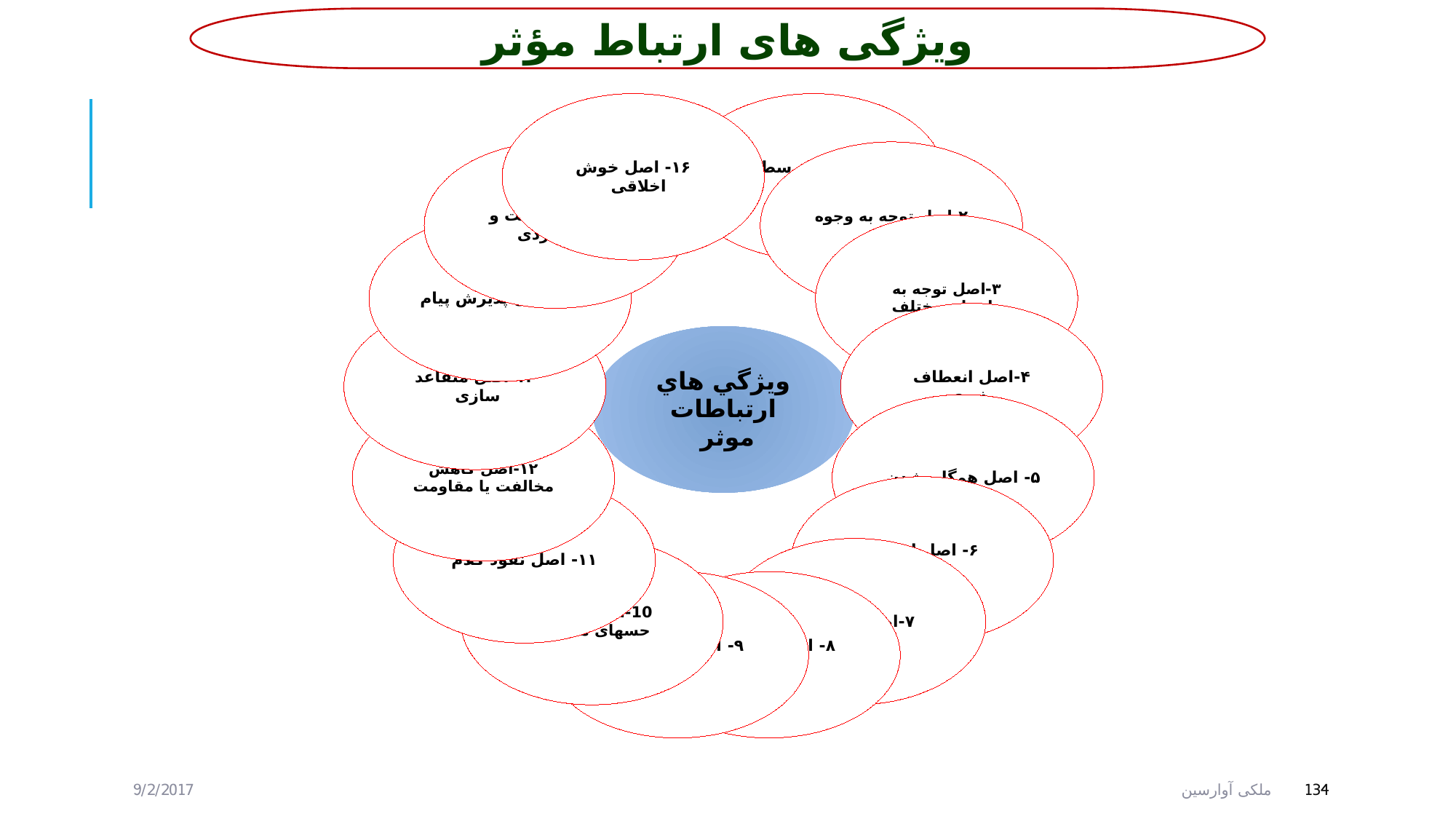

ویژگی های ارتباط مؤثر
ويژگي هاي ارتباطات موثر
۱-اصل هم سطح شدن
۲-اصل توجه به وجوه مشترک
۳-اصل توجه به راههای مختلف
۴-اصل انعطاف پذيری
۱۳-اصل متقاعد سازی
۵- اصل همگام شدن
۶- اصل احترام متقابل
۷-اصل اطمينان
۱۲-اصل کاهش مخالفت يا مقاومت
۱۵-اصل گذشت و جوانمردی
۱۴- اصل پذيرش پيام
9/2/2017
ملکی آوارسین
134